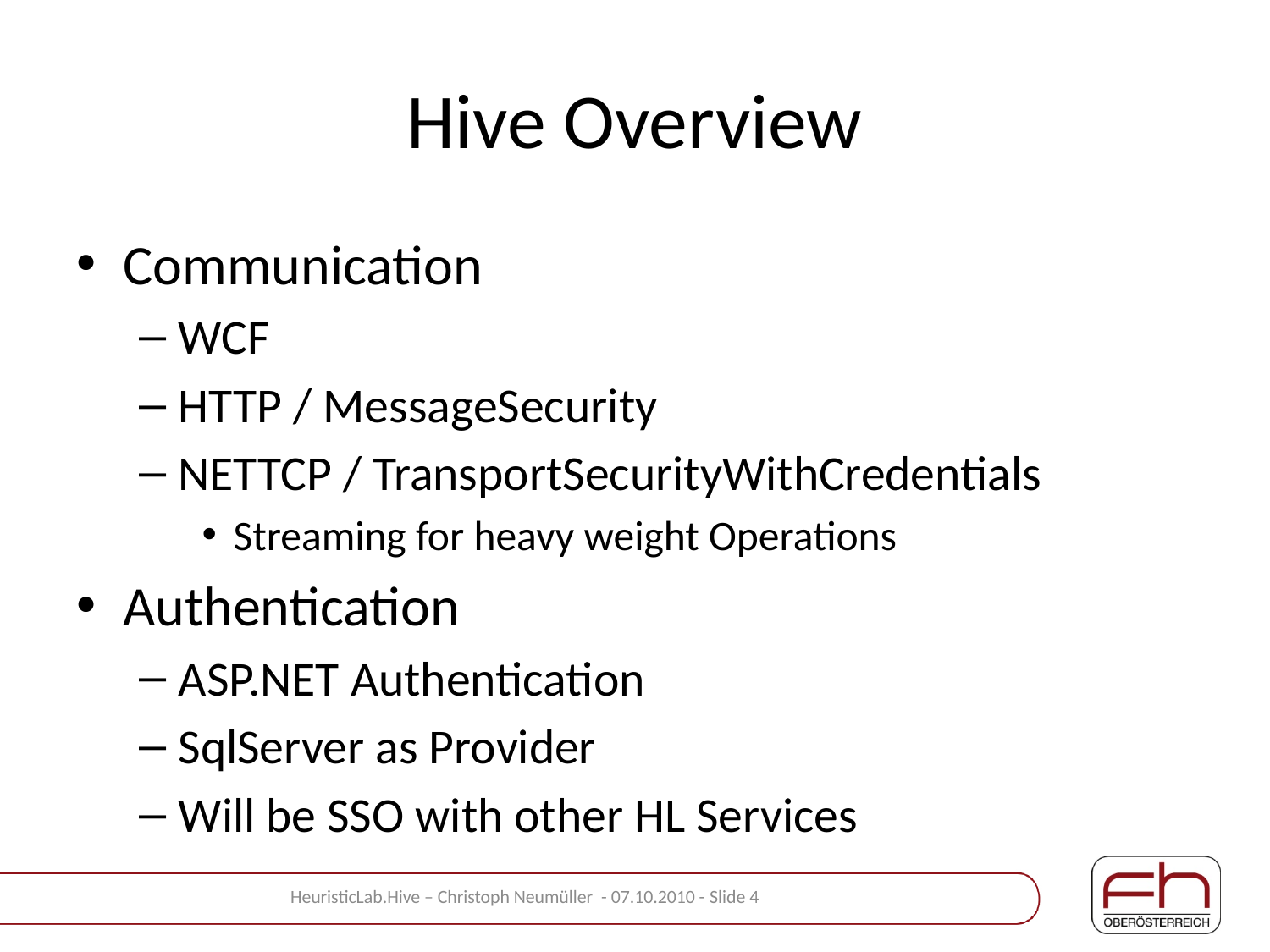

# Hive Overview
Communication
WCF
HTTP / MessageSecurity
NETTCP / TransportSecurityWithCredentials
Streaming for heavy weight Operations
Authentication
ASP.NET Authentication
SqlServer as Provider
Will be SSO with other HL Services